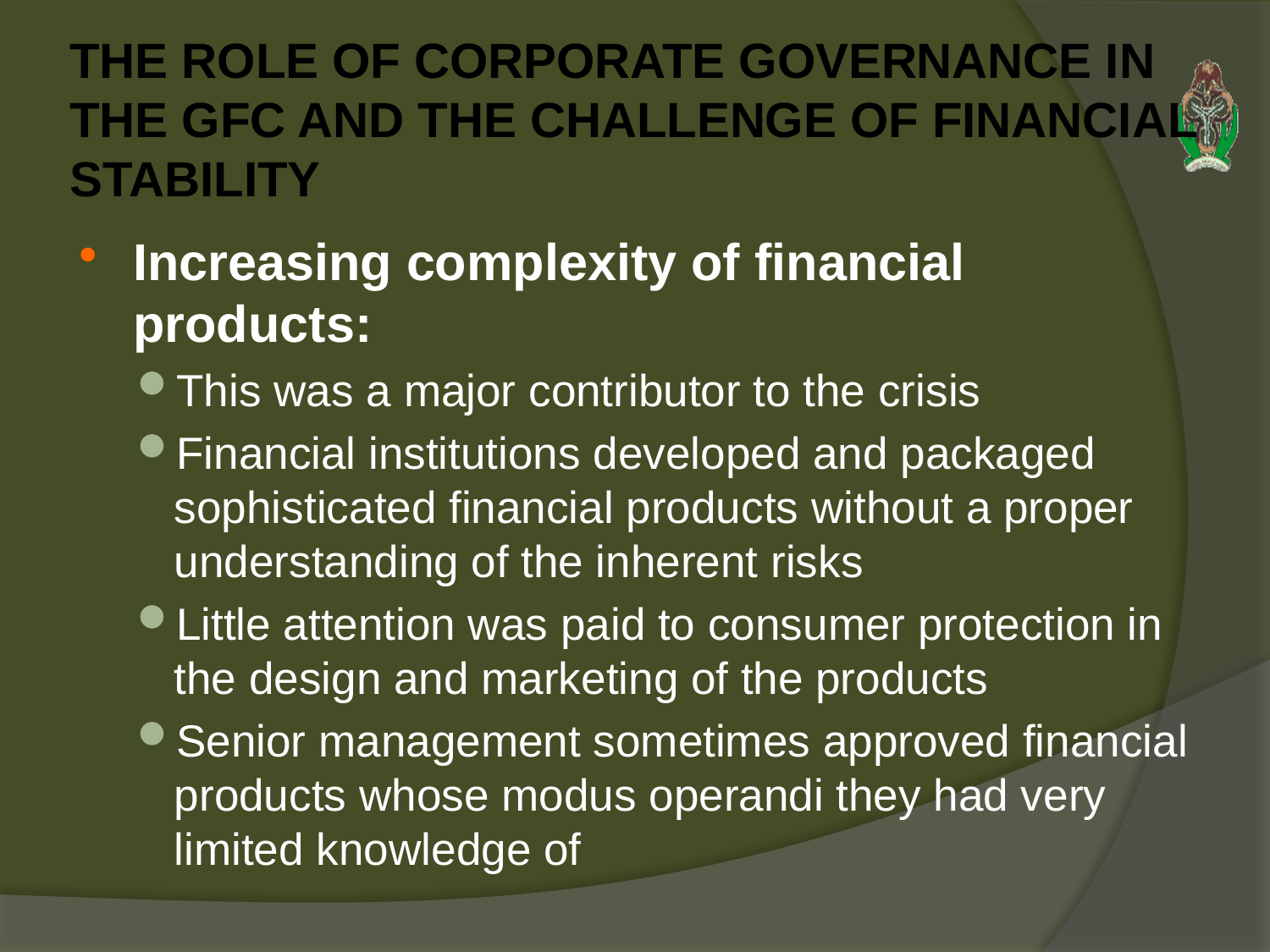

# THE ROLE OF CORPORATE GOVERNANCE IN THE GFC AND THE CHALLENGE OF FINANCIAL STABILITY
Increasing complexity of financial products:
This was a major contributor to the crisis
Financial institutions developed and packaged sophisticated financial products without a proper understanding of the inherent risks
Little attention was paid to consumer protection in the design and marketing of the products
Senior management sometimes approved financial products whose modus operandi they had very limited knowledge of